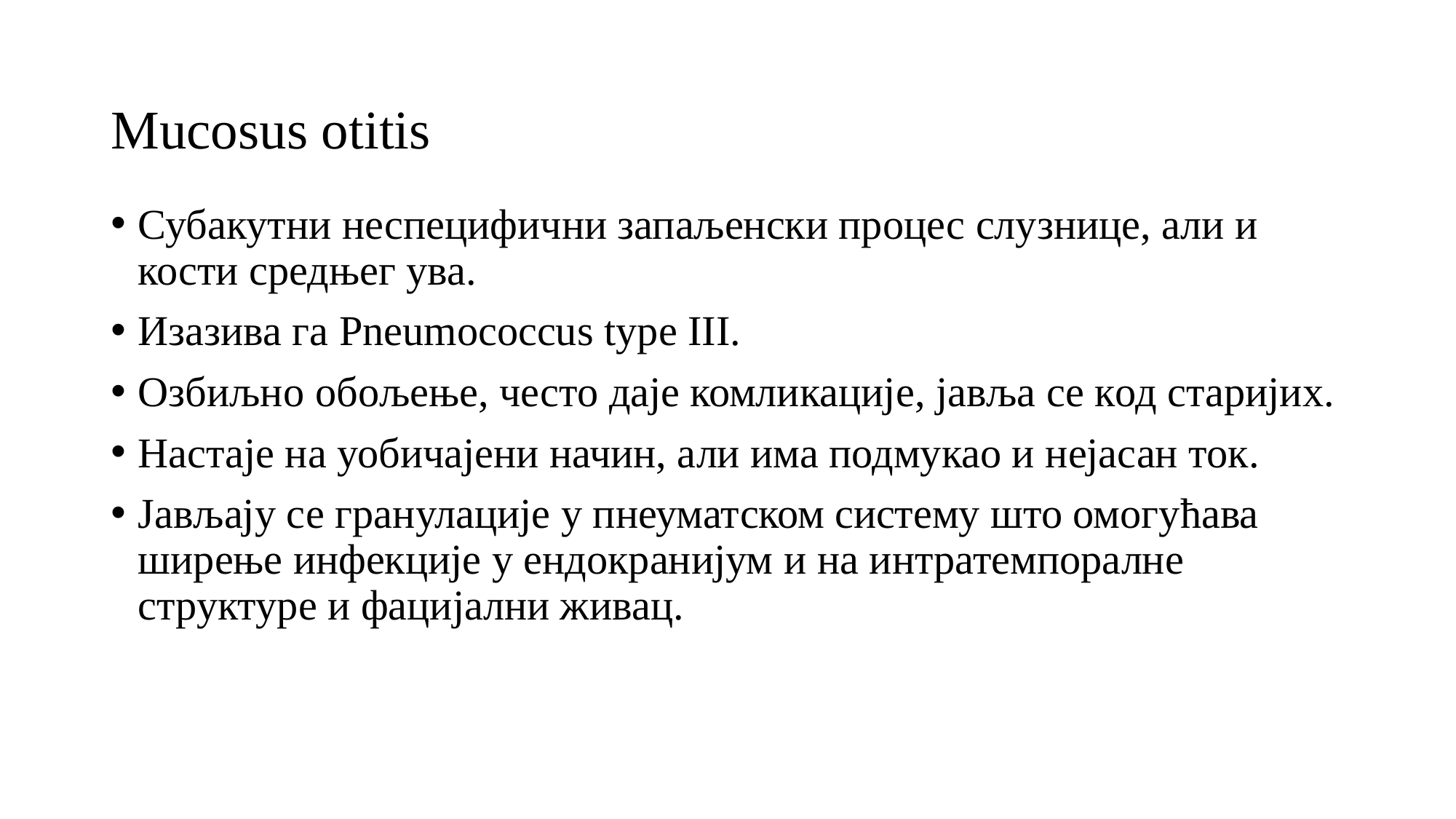

# Mucosus otitis
Субакутни неспецифични запаљенски процес слузнице, али и кости средњег ува.
Изазива га Pneumococcus type III.
Озбиљно обољење, често даје комликације, јавља се код старијих.
Настаје на уобичајени начин, али има подмукао и нејасан ток.
Јављају се гранулације у пнеуматском систему што омогућава ширење инфекције у ендокранијум и на интратемпоралне структуре и фацијални живац.